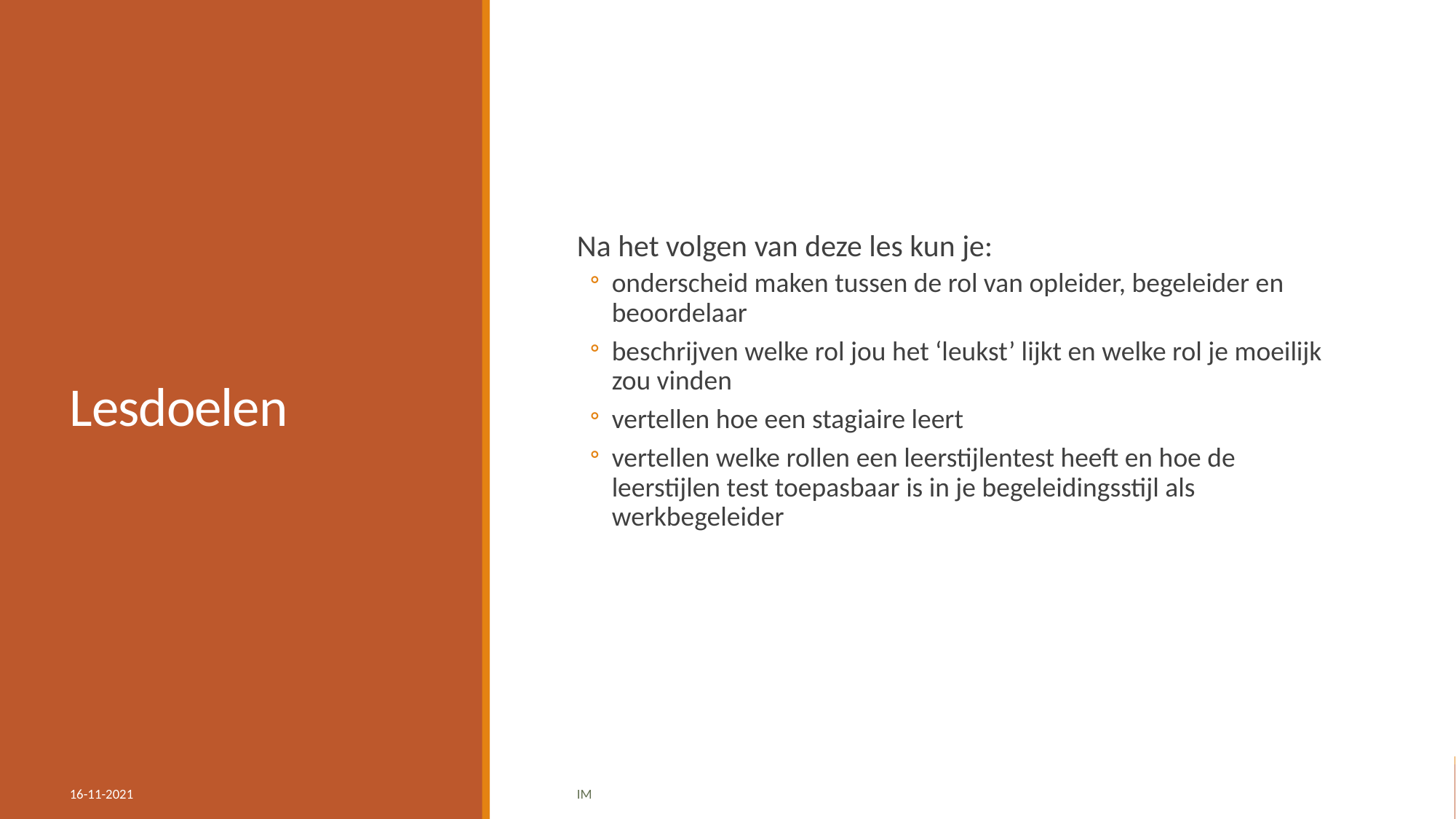

# Lesdoelen
Na het volgen van deze les kun je:
onderscheid maken tussen de rol van opleider, begeleider en beoordelaar
beschrijven welke rol jou het ‘leukst’ lijkt en welke rol je moeilijk zou vinden
vertellen hoe een stagiaire leert
vertellen welke rollen een leerstijlentest heeft en hoe de leerstijlen test toepasbaar is in je begeleidingsstijl als werkbegeleider

16-11-2021
IM